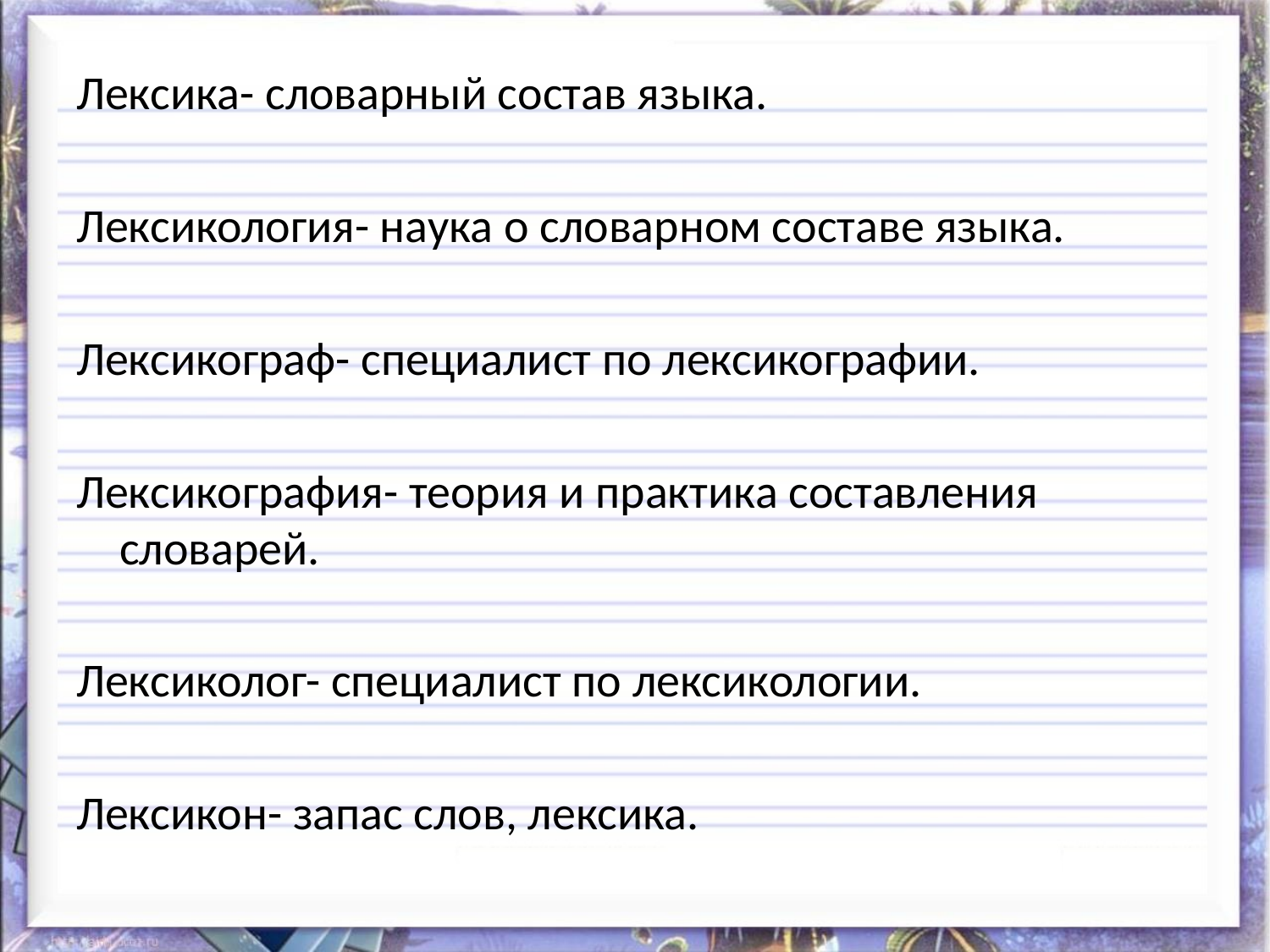

#
Лексика- словарный состав языка.

Лексикология- наука о словарном составе языка.

Лексикограф- специалист по лексикографии.

Лексикография- теория и практика составления словарей.

Лексиколог- специалист по лексикологии.

Лексикон- запас слов, лексика.